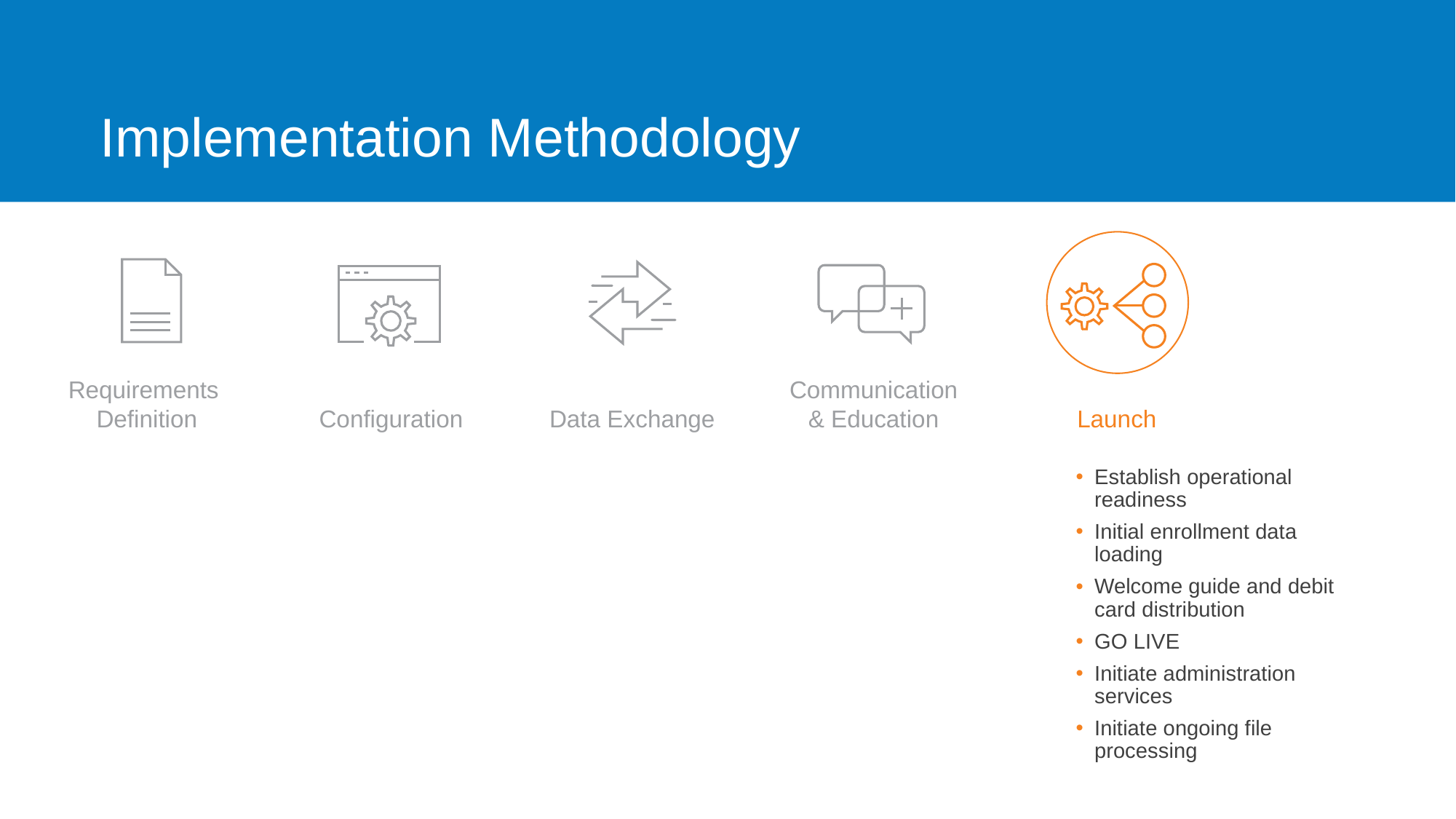

# Implementation Methodology

Requirements
Definition
Communication
& Education
Configuration
Data Exchange
Launch
Establish operational readiness
Initial enrollment data loading
Welcome guide and debit card distribution
GO LIVE
Initiate administration services
Initiate ongoing file processing